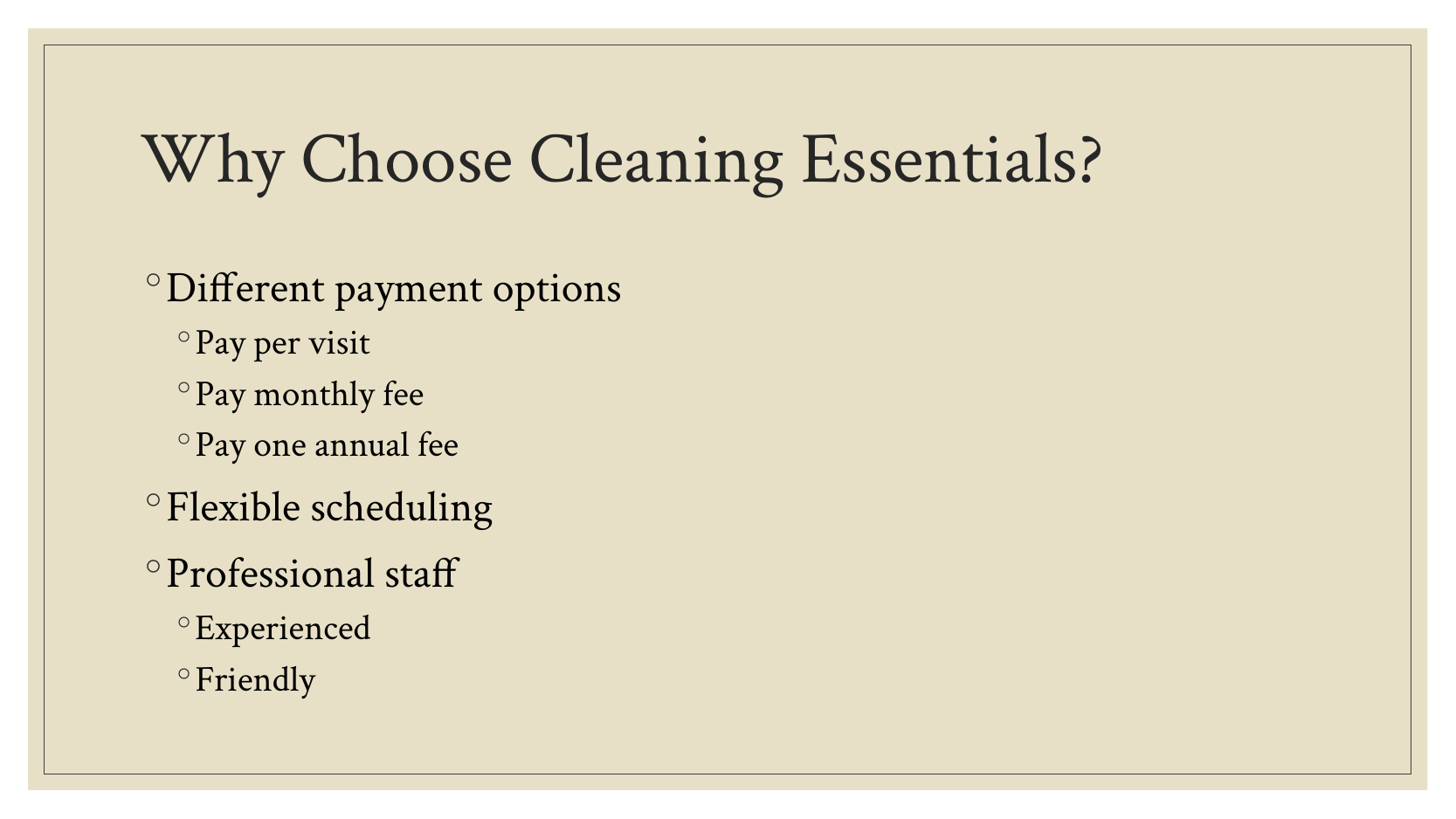

# Why Choose Cleaning Essentials?
Different payment options
Pay per visit
Pay monthly fee
Pay one annual fee
Flexible scheduling
Professional staff
Experienced
Friendly